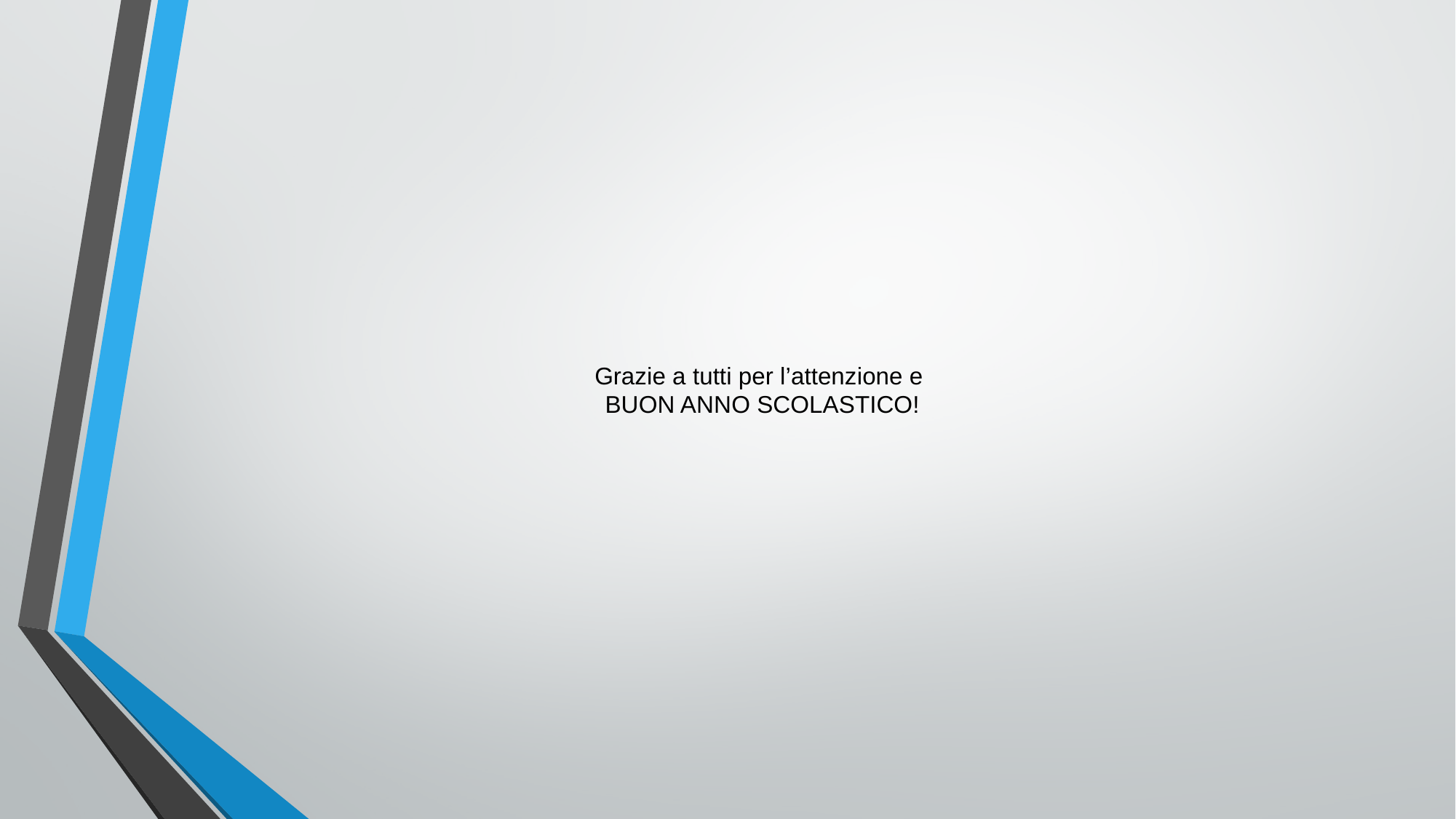

# Grazie a tutti per l’attenzione e BUON ANNO SCOLASTICO!